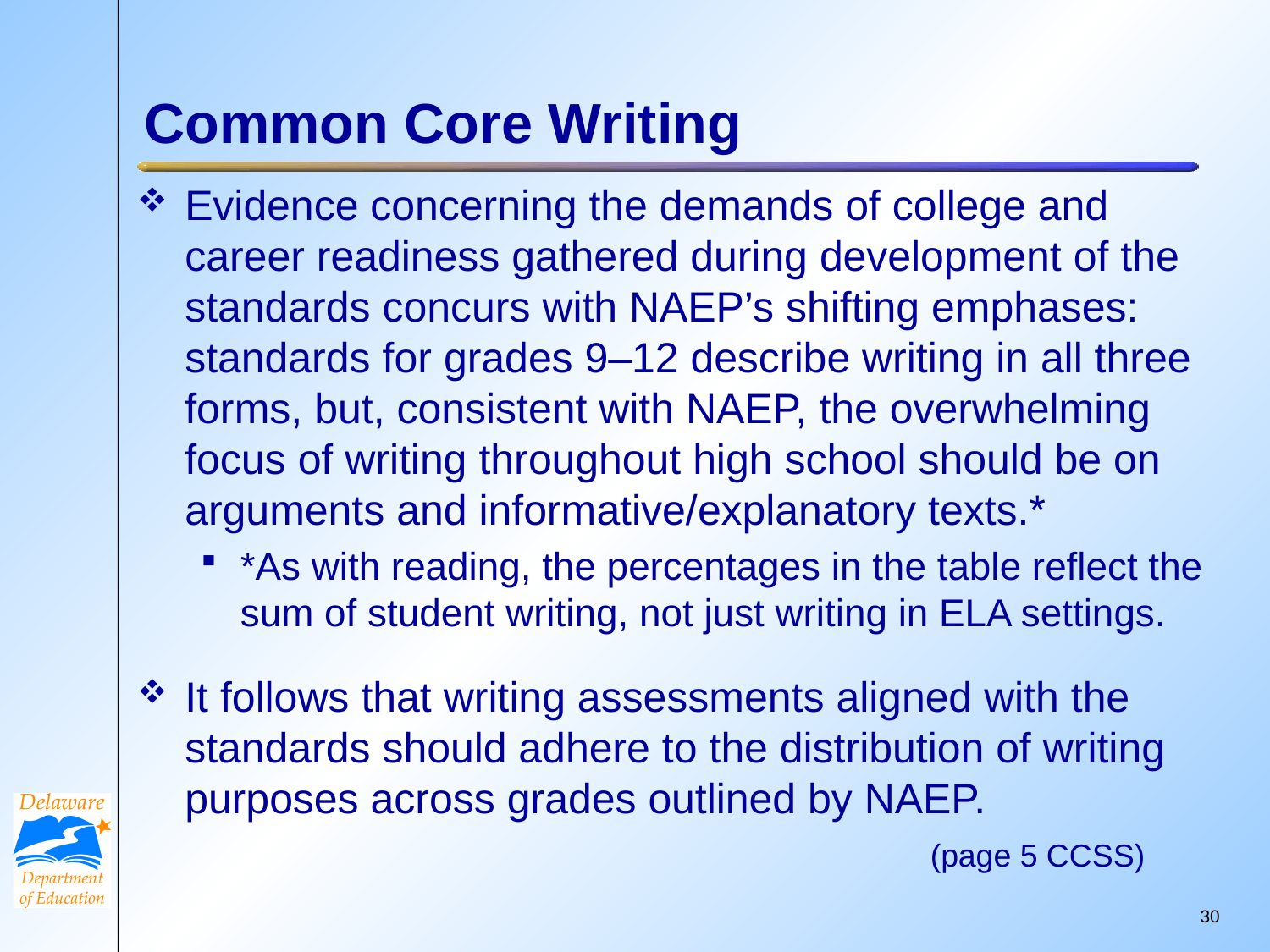

# Common Core Writing
Evidence concerning the demands of college and career readiness gathered during development of the standards concurs with NAEP’s shifting emphases:  standards for grades 9–12 describe writing in all three forms, but, consistent with NAEP, the overwhelming focus of writing throughout high school should be on arguments and informative/explanatory texts.*
*As with reading, the percentages in the table reflect the sum of student writing, not just writing in ELA settings.
It follows that writing assessments aligned with the standards should adhere to the distribution of writing purposes across grades outlined by NAEP.

(page 5 CCSS)
30